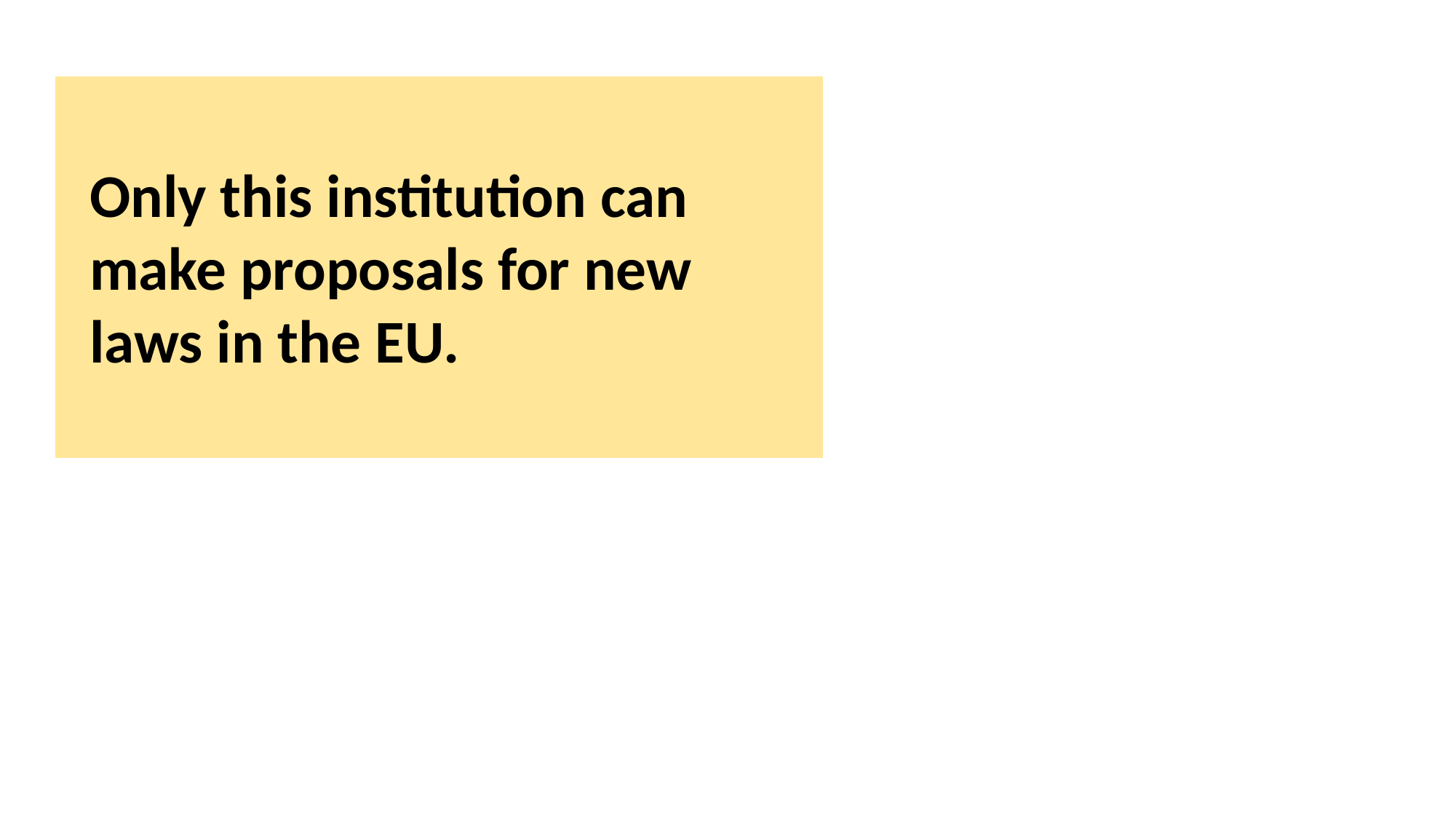

Only this institution can make proposals for new laws in the EU.